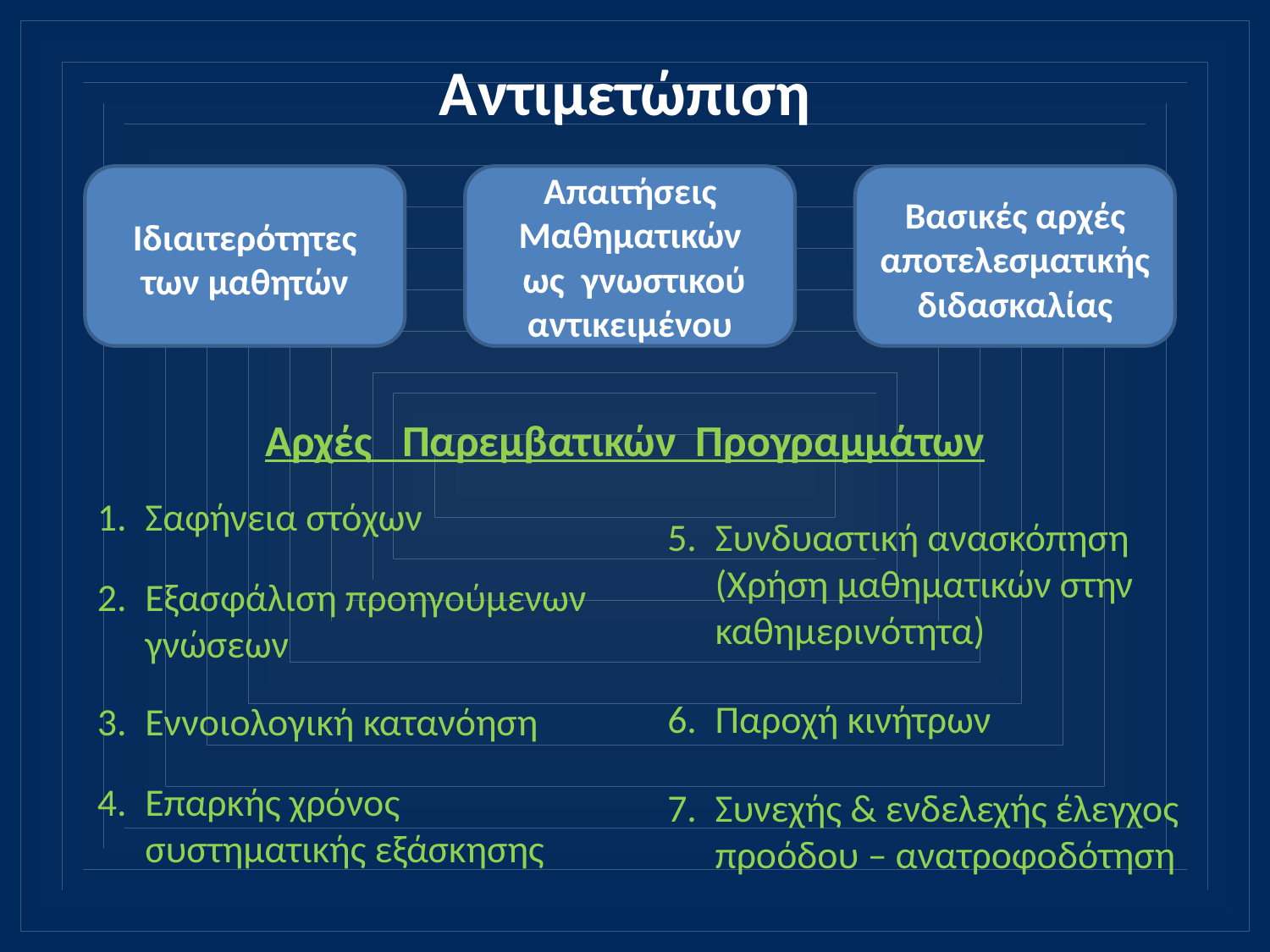

Αντιμετώπιση

Ιδιαιτερότητες των μαθητών

Απαιτήσεις Μαθηματικών
 ως  γνωστικού αντικειμένου

Βασικές αρχές αποτελεσματικής διδασκαλίας

Αρχές   Παρεμβατικών  Προγραμμάτων

Σαφήνεια στόχων

Εξασφάλιση προηγούμενων γνώσεων

Εννοιολογική κατανόηση

Επαρκής χρόνος συστηματικής εξάσκησης

Συνδυαστική ανασκόπηση  (Χρήση μαθηματικών στην καθημερινότητα)

Παροχή κινήτρων

Συνεχής & ενδελεχής έλεγχος προόδου – ανατροφοδότηση